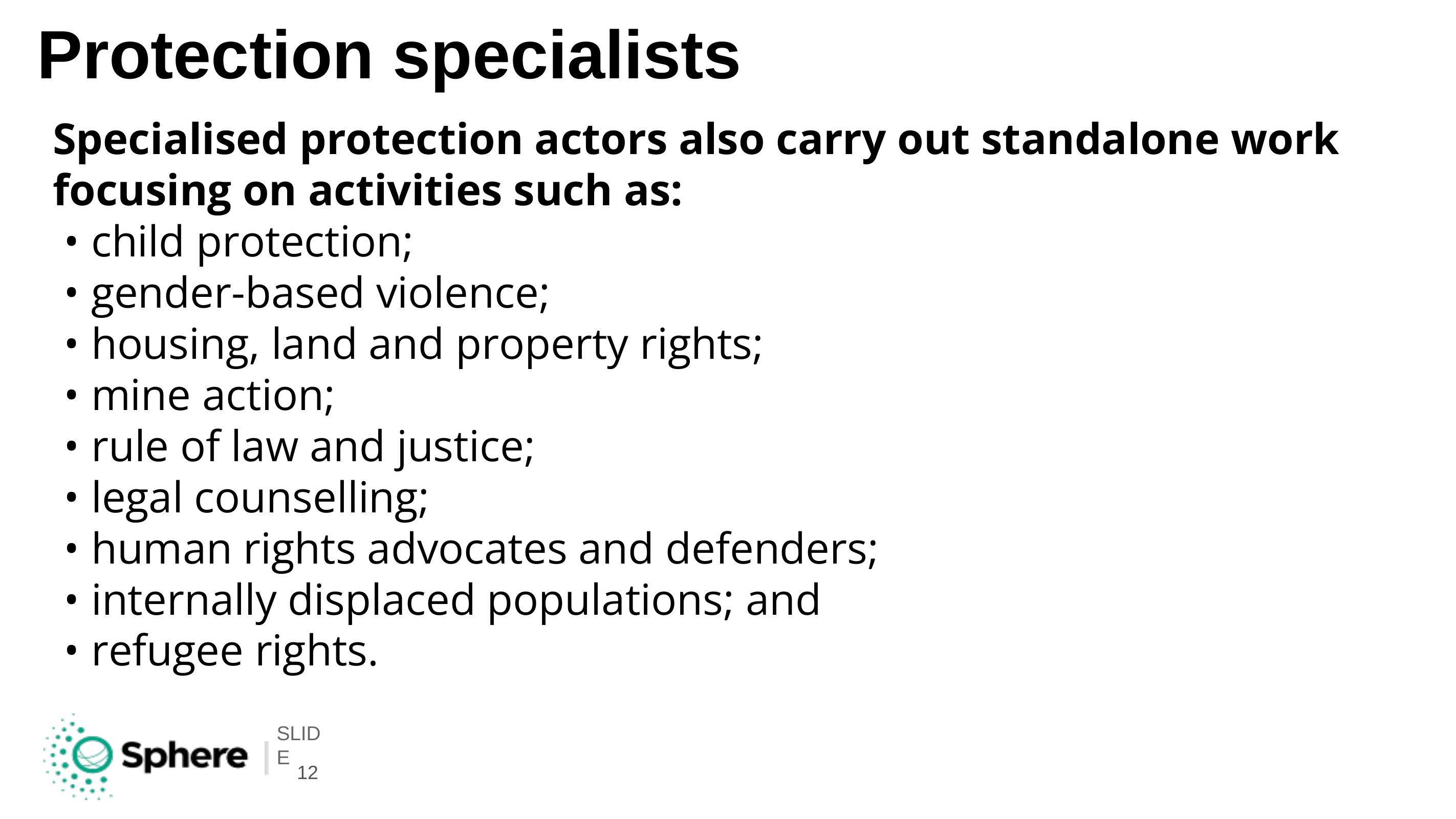

# Protection specialists
Specialised protection actors also carry out standalone work focusing on activities such as:
 • child protection;
 • gender-based violence;
 • housing, land and property rights;
 • mine action;
 • rule of law and justice;
 • legal counselling;
 • human rights advocates and defenders;
 • internally displaced populations; and
 • refugee rights.
12